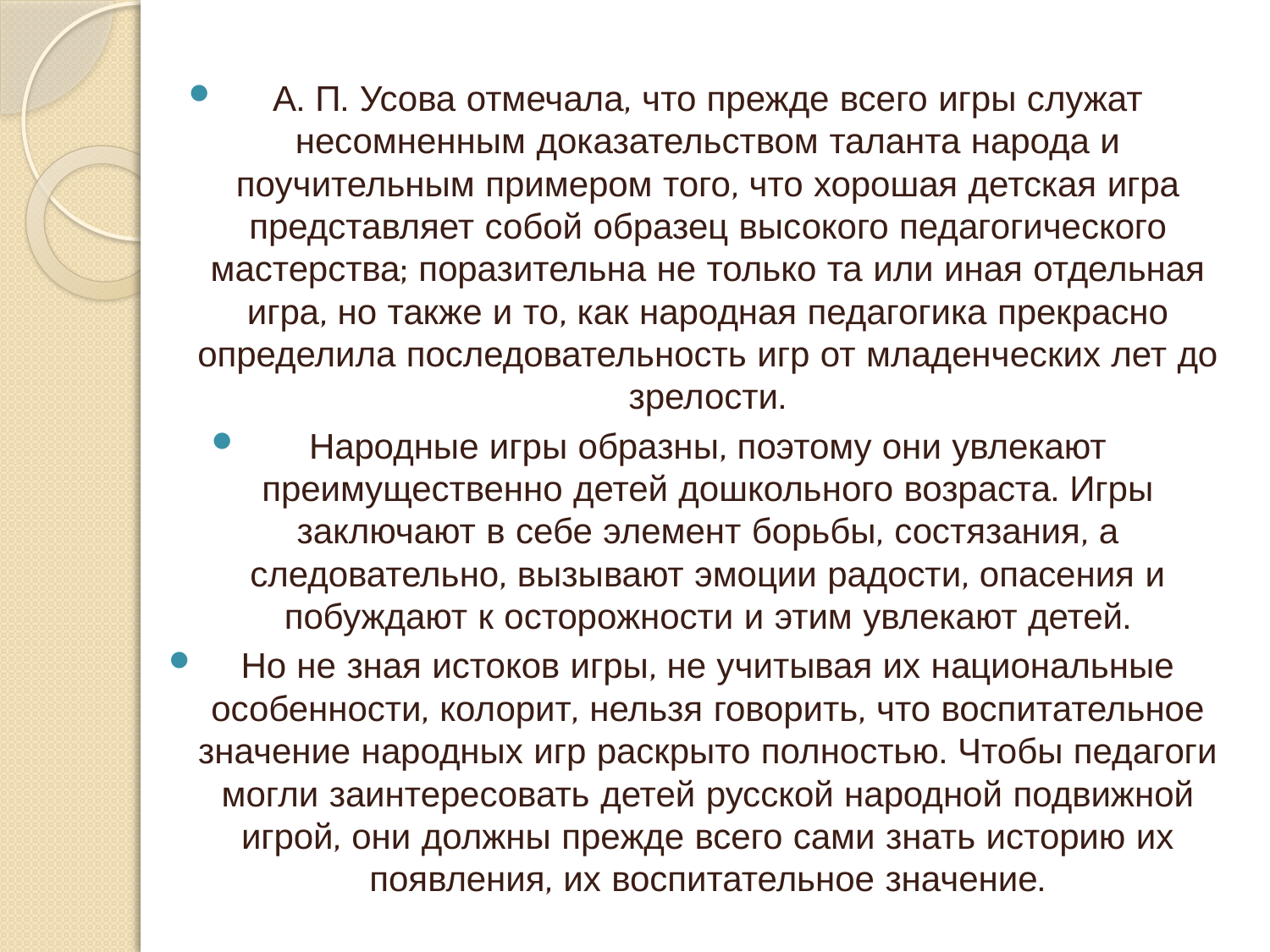

# .
А. П. Усова отмечала, что прежде всего игры служат несомненным доказательством таланта народа и поучительным примером того, что хорошая детская игра представляет собой образец высокого педагогического мастерства; поразительна не только та или иная отдельная игра, но также и то, как народная педагогика прекрасно определила последовательность игр от младенческих лет до зрелости.
Народные игры образны, поэтому они увлекают преимущественно детей дошкольного возраста. Игры заключают в себе элемент борьбы, состязания, а следовательно, вызывают эмоции радости, опасения и побуждают к осторожности и этим увлекают детей.
Но не зная истоков игры, не учитывая их национальные особенности, колорит, нельзя говорить, что воспитательное значение народных игр раскрыто полностью. Чтобы педагоги могли заинтересовать детей русской народной подвижной игрой, они должны прежде всего сами знать историю их появления, их воспитательное значение.